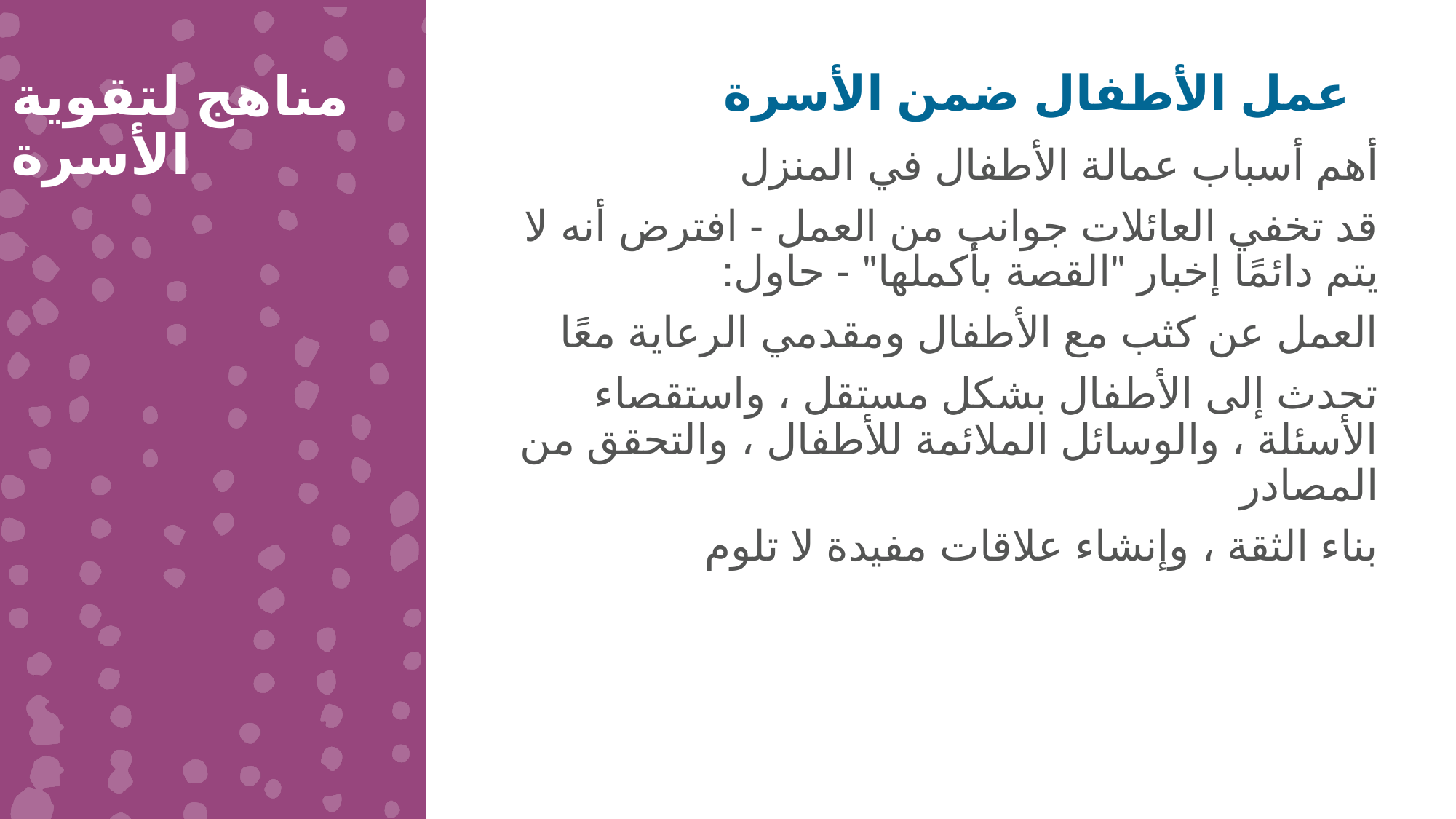

مناهج لتقوية الأسرة

عمل الأطفال ضمن الأسرة
أهم أسباب عمالة الأطفال في المنزل
قد تخفي العائلات جوانب من العمل - افترض أنه لا يتم دائمًا إخبار "القصة بأكملها" - حاول:
العمل عن كثب مع الأطفال ومقدمي الرعاية معًا
تحدث إلى الأطفال بشكل مستقل ، واستقصاء الأسئلة ، والوسائل الملائمة للأطفال ، والتحقق من المصادر
بناء الثقة ، وإنشاء علاقات مفيدة لا تلوم